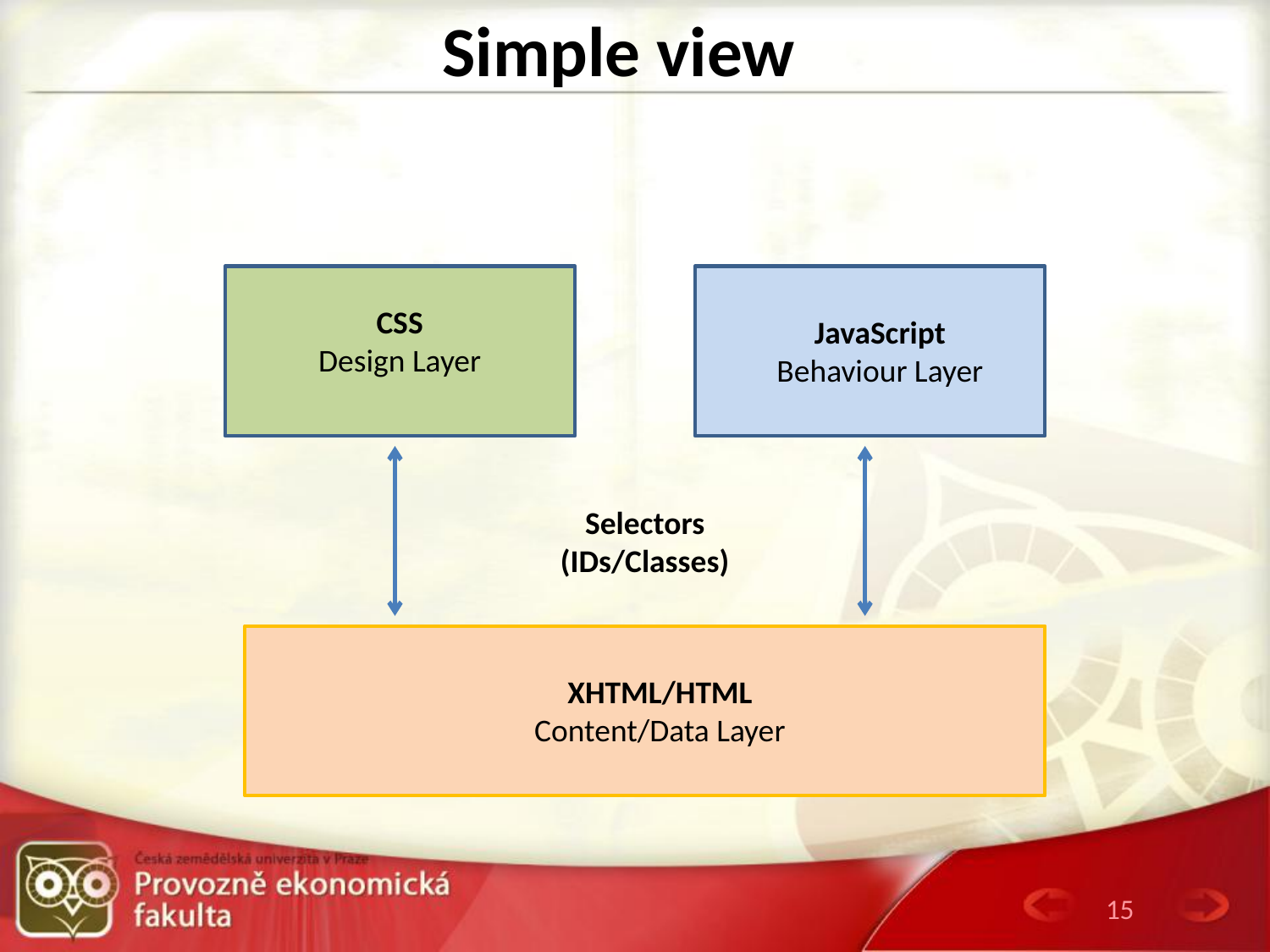

Simple view

CSS
Design Layer
JavaScript
Behaviour Layer
Selectors
(IDs/Classes)

XHTML/HTML
Content/Data Layer